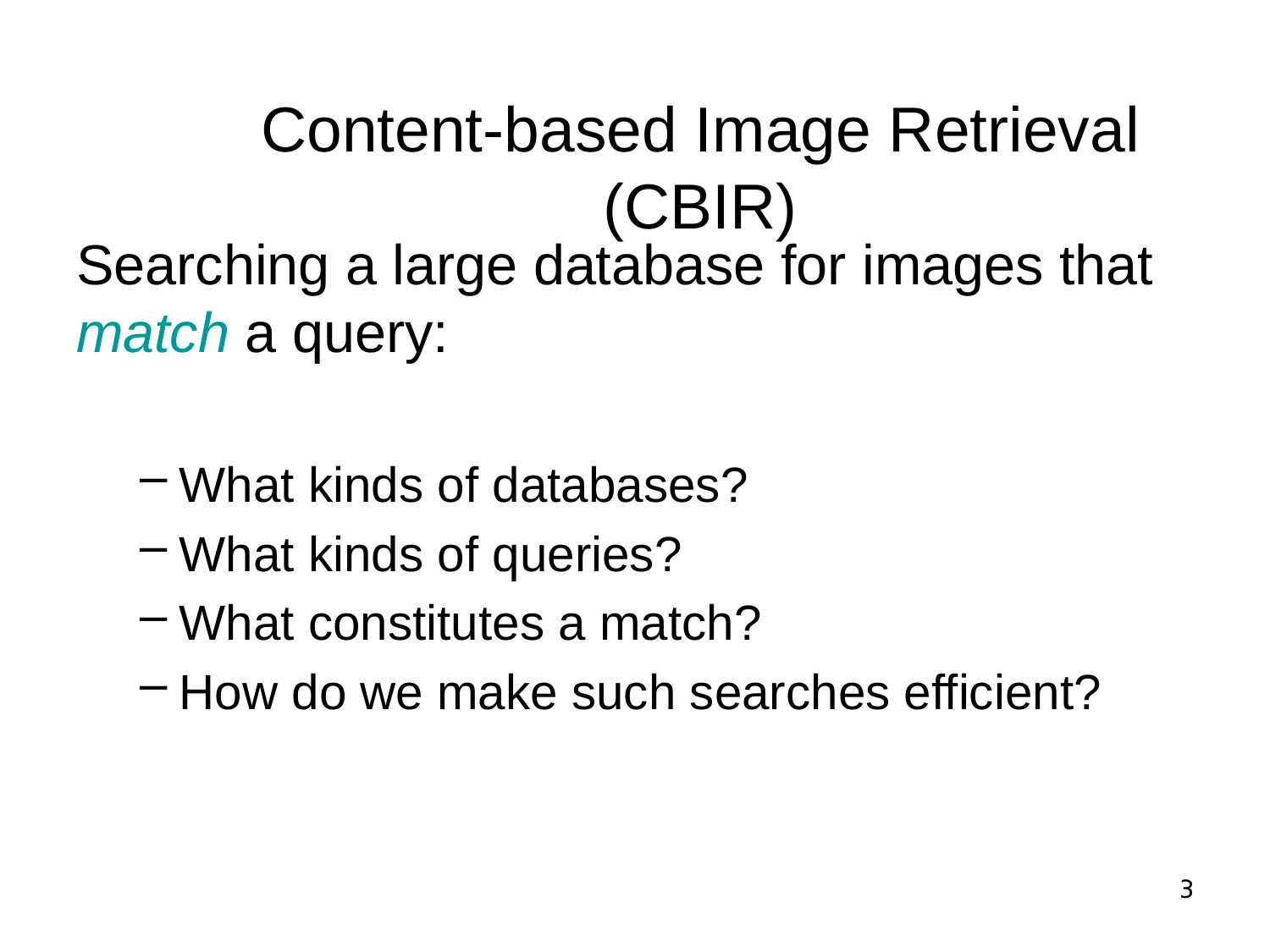

# Content-based Image Retrieval (CBIR)
Searching a large database for images that match a query:

What kinds of databases?
What kinds of queries?
What constitutes a match?
How do we make such searches efficient?
3